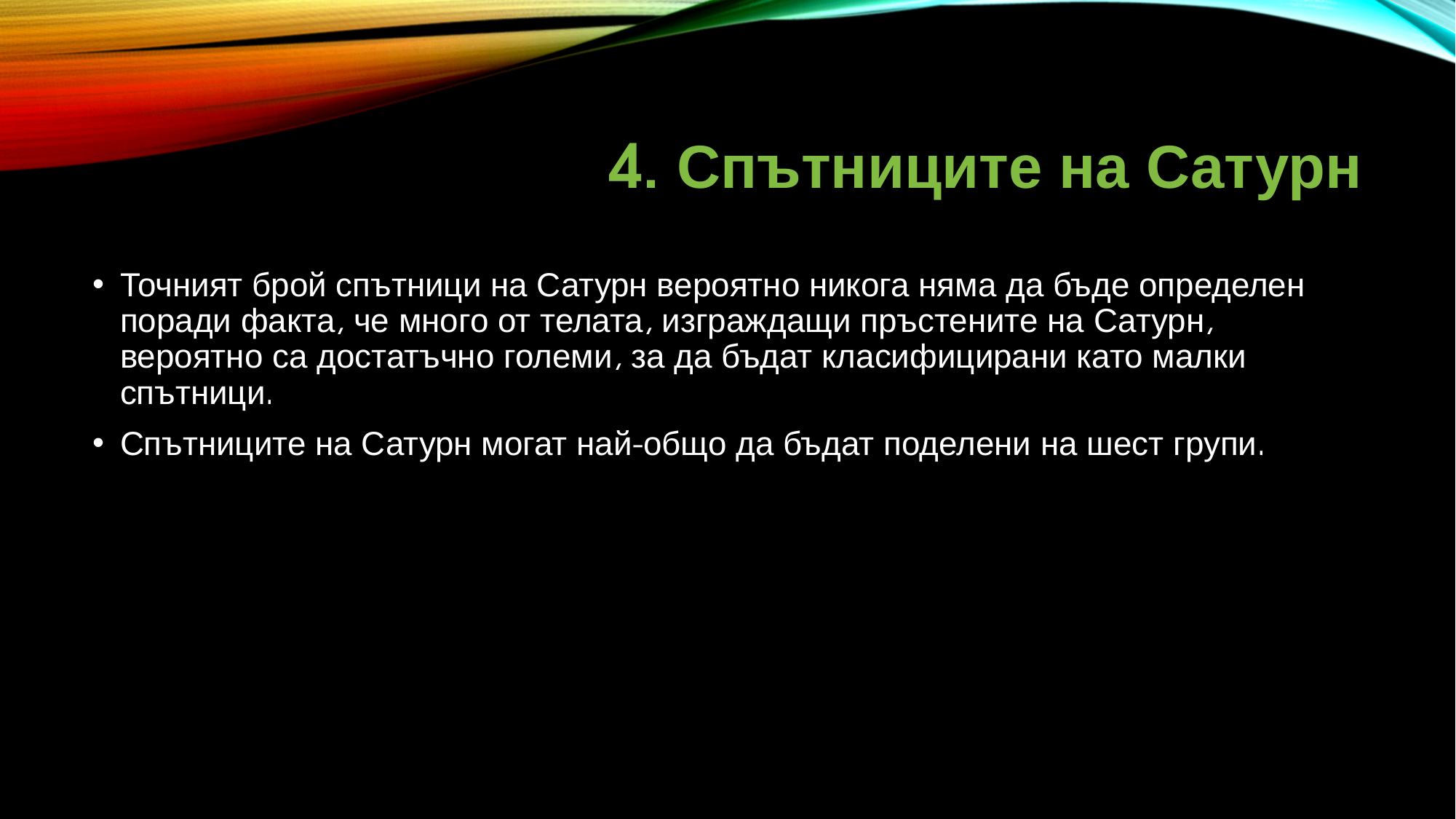

# 4. Спътниците на Сатурн
Точният брой спътници на Сатурн вероятно никога няма да бъде определен поради факта, че много от телата, изграждащи пръстените на Сатурн, вероятно са достатъчно големи, за да бъдат класифицирани като малки спътници.
Спътниците на Сатурн могат най-общо да бъдат поделени на шест групи.